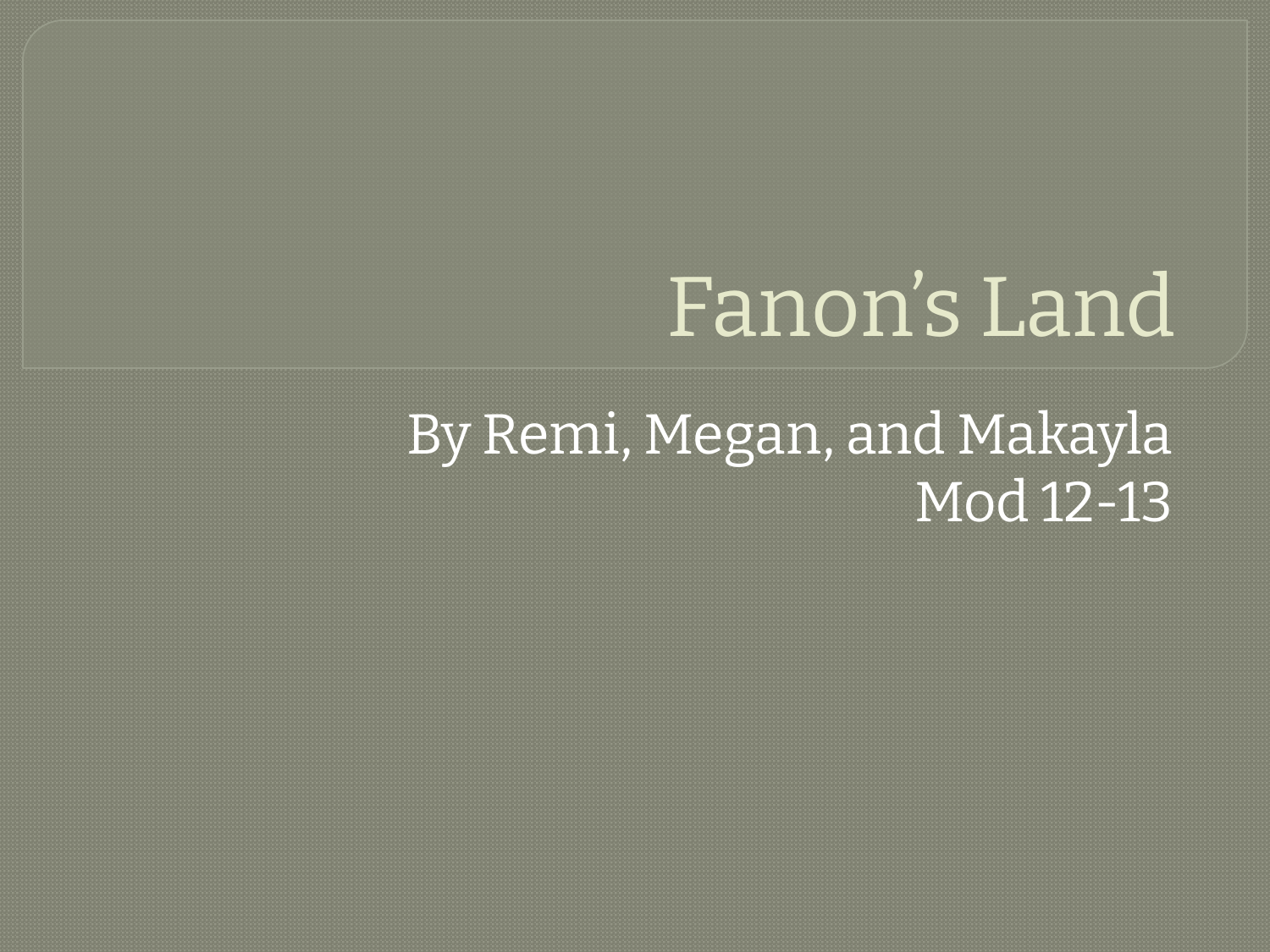

# Fanon’s Land
By Remi, Megan, and Makayla
Mod 12-13